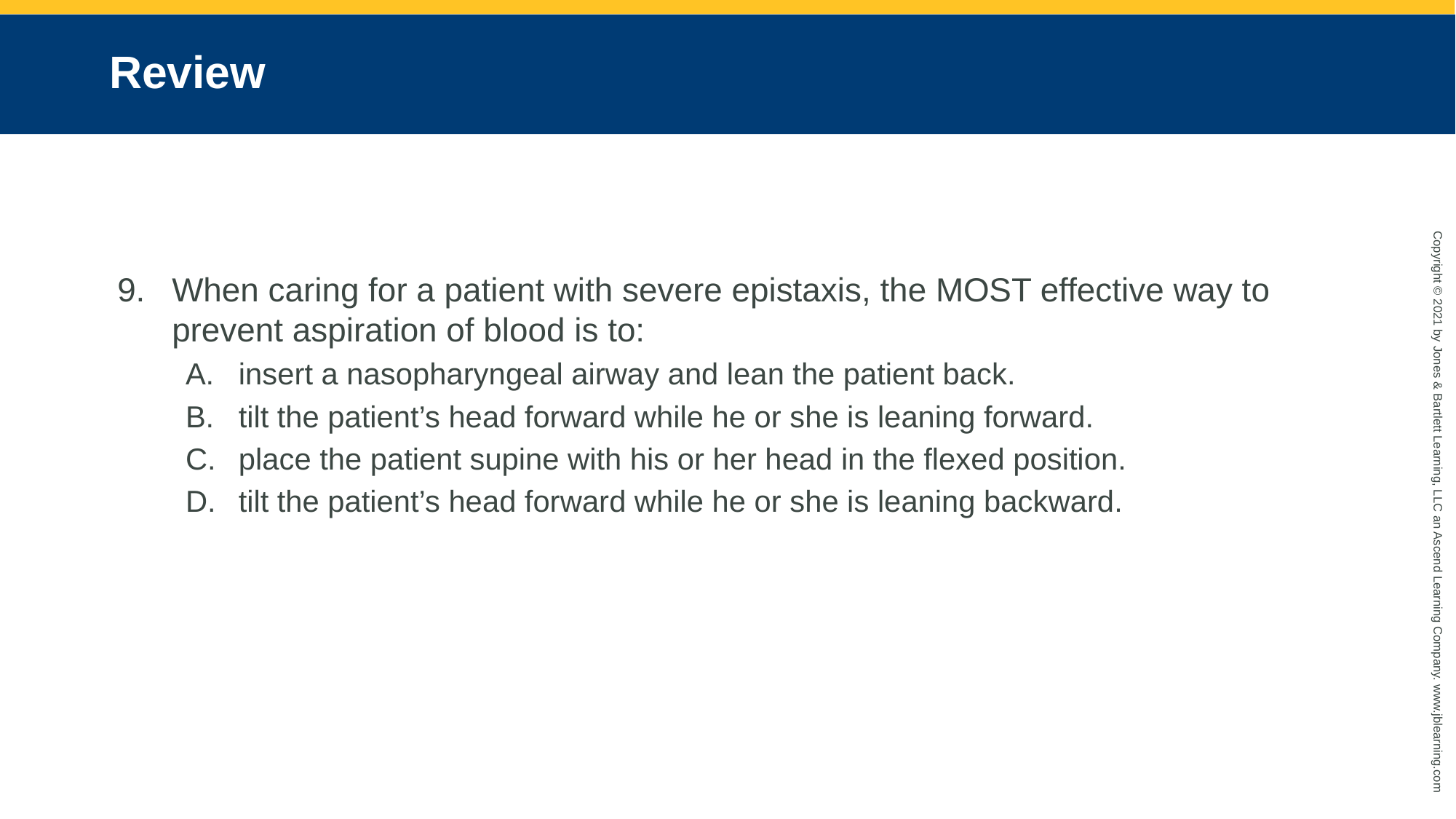

# Review
When caring for a patient with severe epistaxis, the MOST effective way to prevent aspiration of blood is to:
insert a nasopharyngeal airway and lean the patient back.
tilt the patient’s head forward while he or she is leaning forward.
place the patient supine with his or her head in the flexed position.
tilt the patient’s head forward while he or she is leaning backward.